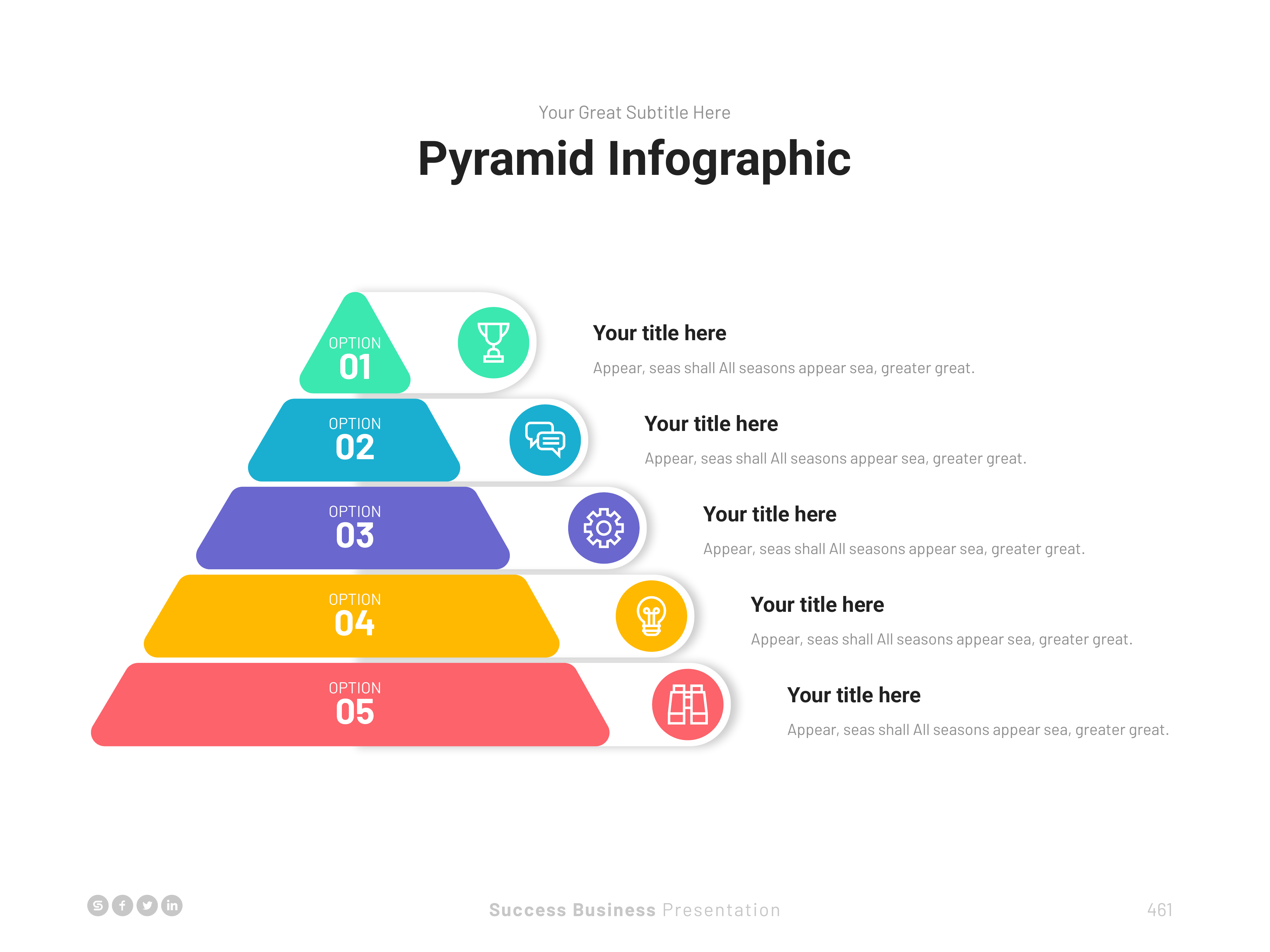

Your Great Subtitle Here
Pyramid Infographic

OPTION
01

Your title here
Appear, seas shall All seasons appear sea, greater great.

Your title here
Appear, seas shall All seasons appear sea, greater great.

OPTION
02

Your title here
Appear, seas shall All seasons appear sea, greater great.

OPTION
03

Your title here
Appear, seas shall All seasons appear sea, greater great.

OPTION
04

OPTION
05

Your title here
Appear, seas shall All seasons appear sea, greater great.